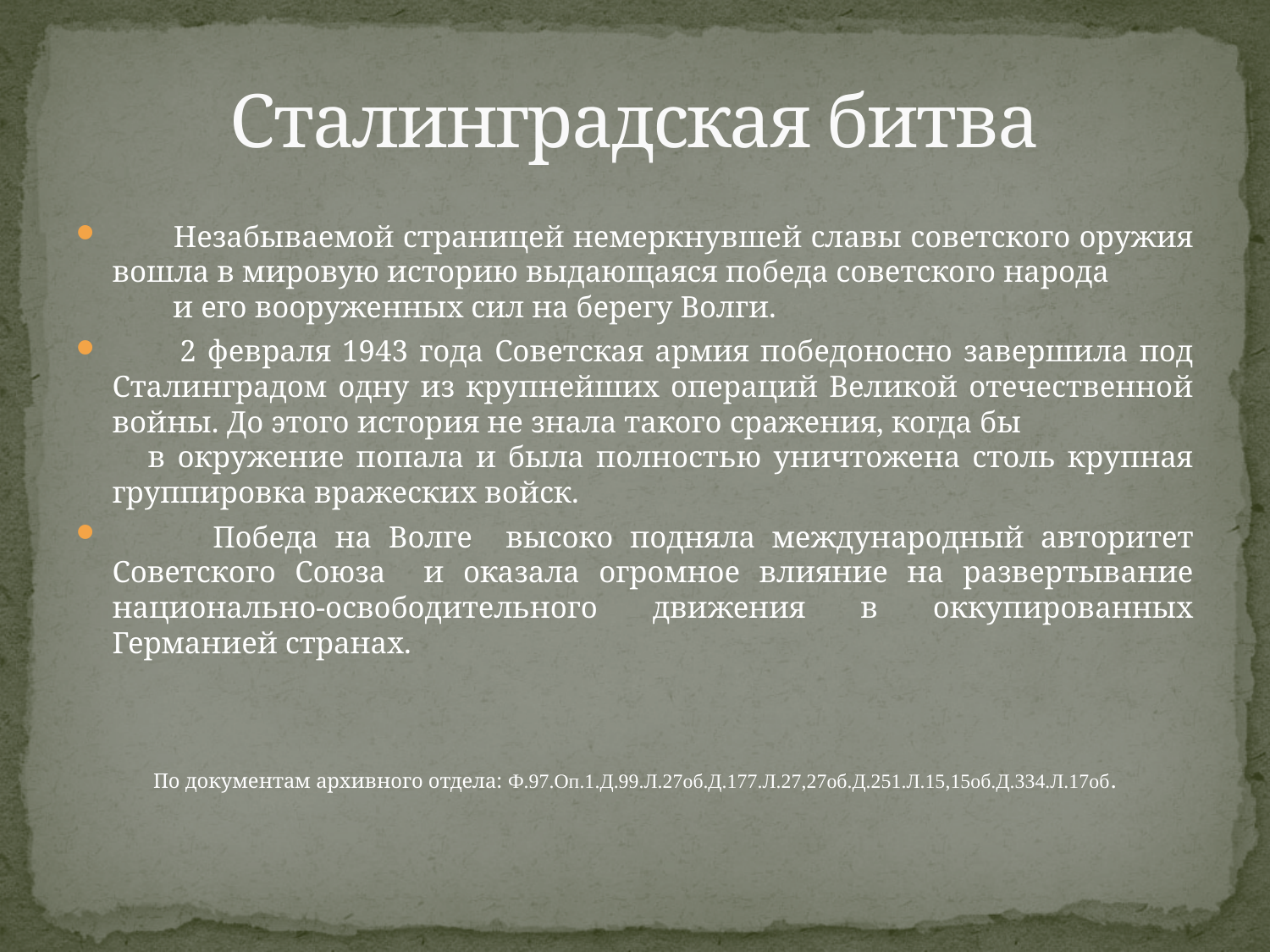

# Сталинградская битва
       Незабываемой страницей немеркнувшей славы советского оружия вошла в мировую историю выдающаяся победа советского народа                    и его вооруженных сил на берегу Волги.
      2 февраля 1943 года Советская армия победоносно завершила под Сталинградом одну из крупнейших операций Великой отечественной войны. До этого история не знала такого сражения, когда бы                          в окружение попала и была полностью уничтожена столь крупная группировка вражеских войск.
      Победа на Волге  высоко подняла международный авторитет Советского Союза  и оказала огромное влияние на развертывание национально-освободительного движения в оккупированных Германией странах.

По документам архивного отдела: Ф.97.Оп.1.Д.99.Л.27об.Д.177.Л.27,27об.Д.251.Л.15,15об.Д.334.Л.17об.